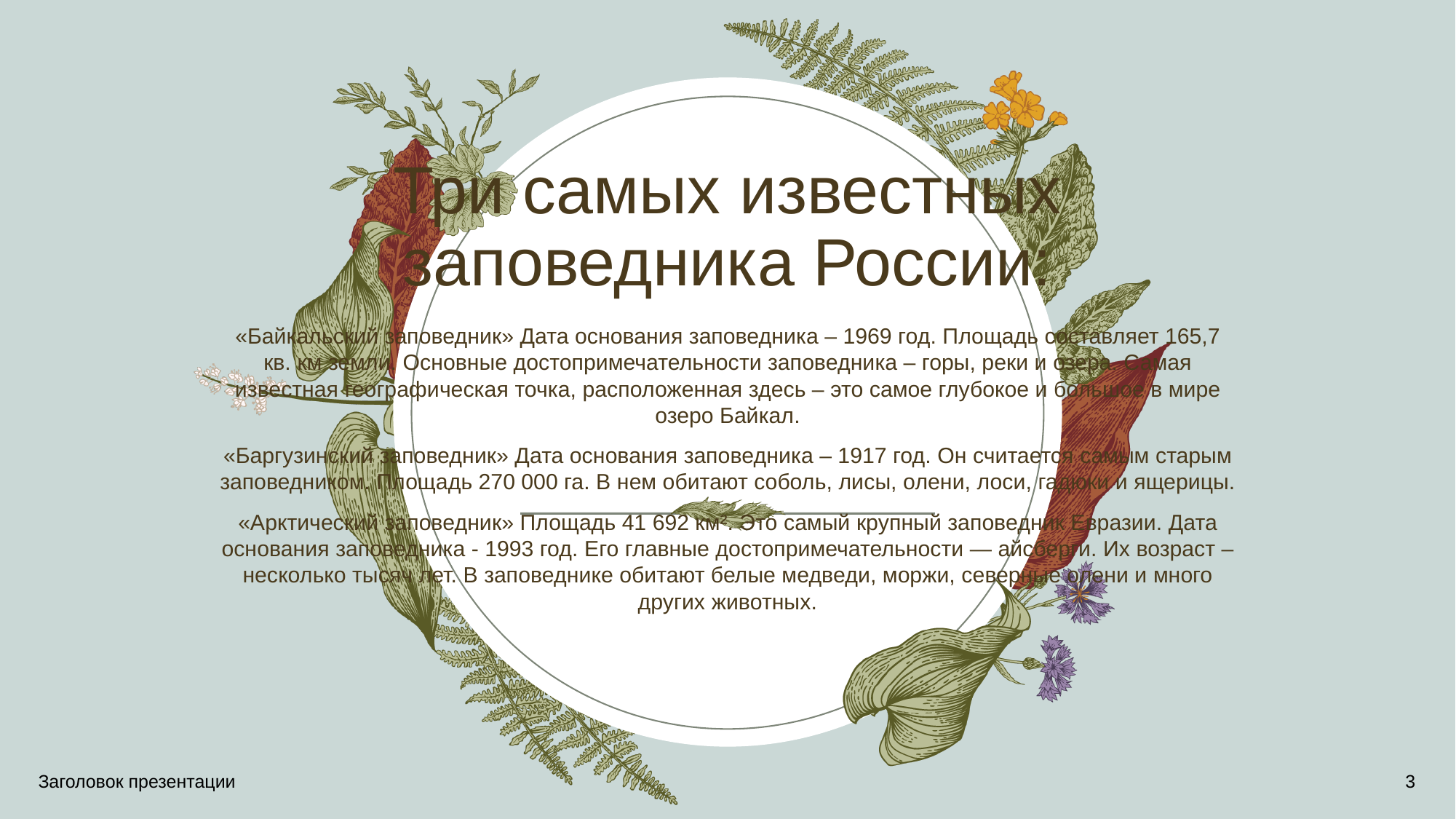

# Три самых известных заповедника России:
«Байкальский заповедник» Дата основания заповедника – 1969 год. Площадь составляет 165,7 кв. км земли. Основные достопримечательности заповедника – горы, реки и озера. Самая известная географическая точка, расположенная здесь – это самое глубокое и большое в мире озеро Байкал.
«Баргузинский заповедник» Дата основания заповедника – 1917 год. Он считается самым старым заповедником. Площадь 270 000 га. В нем обитают соболь, лисы, олени, лоси, гадюки и ящерицы.
«Арктический заповедник» Площадь 41 692 км². Это самый крупный заповедник Евразии. Дата основания заповедника - 1993 год. Его главные достопримечательности — айсберги. Их возраст – несколько тысяч лет. В заповеднике обитают белые медведи, моржи, северные олени и много других животных.
Заголовок презентации
3